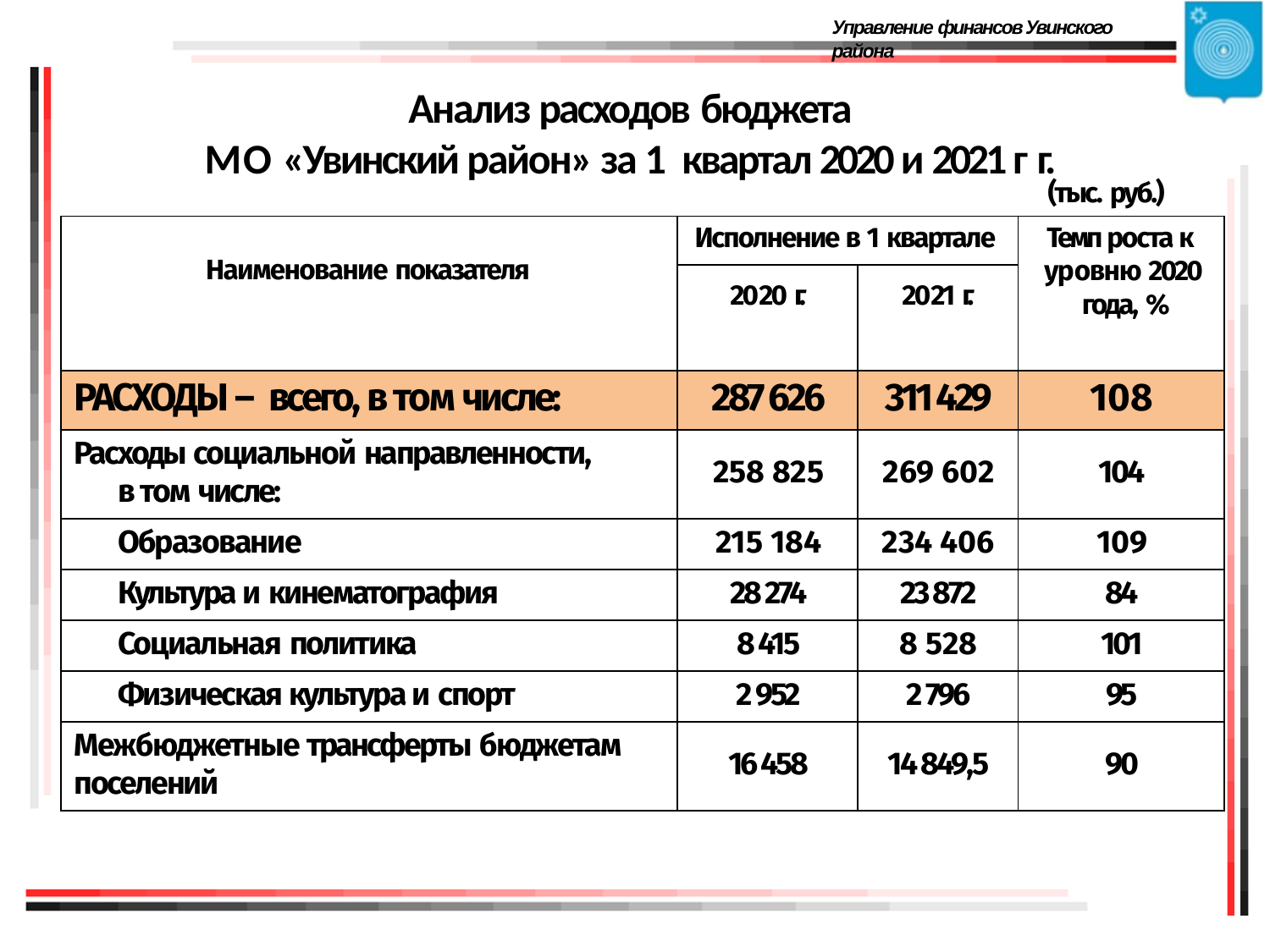

Управление финансов Увинского района

# Анализ расходов бюджета
МО «Увинский район» за 1  квартал 2020 и 2021 г  г.

(тыс. руб.)
| Наименование показателя | Исполнение в 1 квартале |  | Темп роста к уровню 2020 года, % |
| --- | --- | --- | --- |
|  | 2020 г. | 2021 г. |  |
| РАСХОДЫ – всего, в том числе: | 287 626 | 311 429 | 108 |
| Расходы социальной направленности, в том числе: | 258 825 | 269 602 | 104 |
| Образование | 215 184 | 234 406 | 109 |
| Культура и кинематография | 28 274 | 23 872 | 84 |
| Социальная политика | 8 415 | 8 528 | 101 |
| Физическая культура и спорт | 2 952 | 2 796 | 95 |
| Межбюджетные трансферты бюджетам поселений | 16 458 | 14 849,5 | 90 |